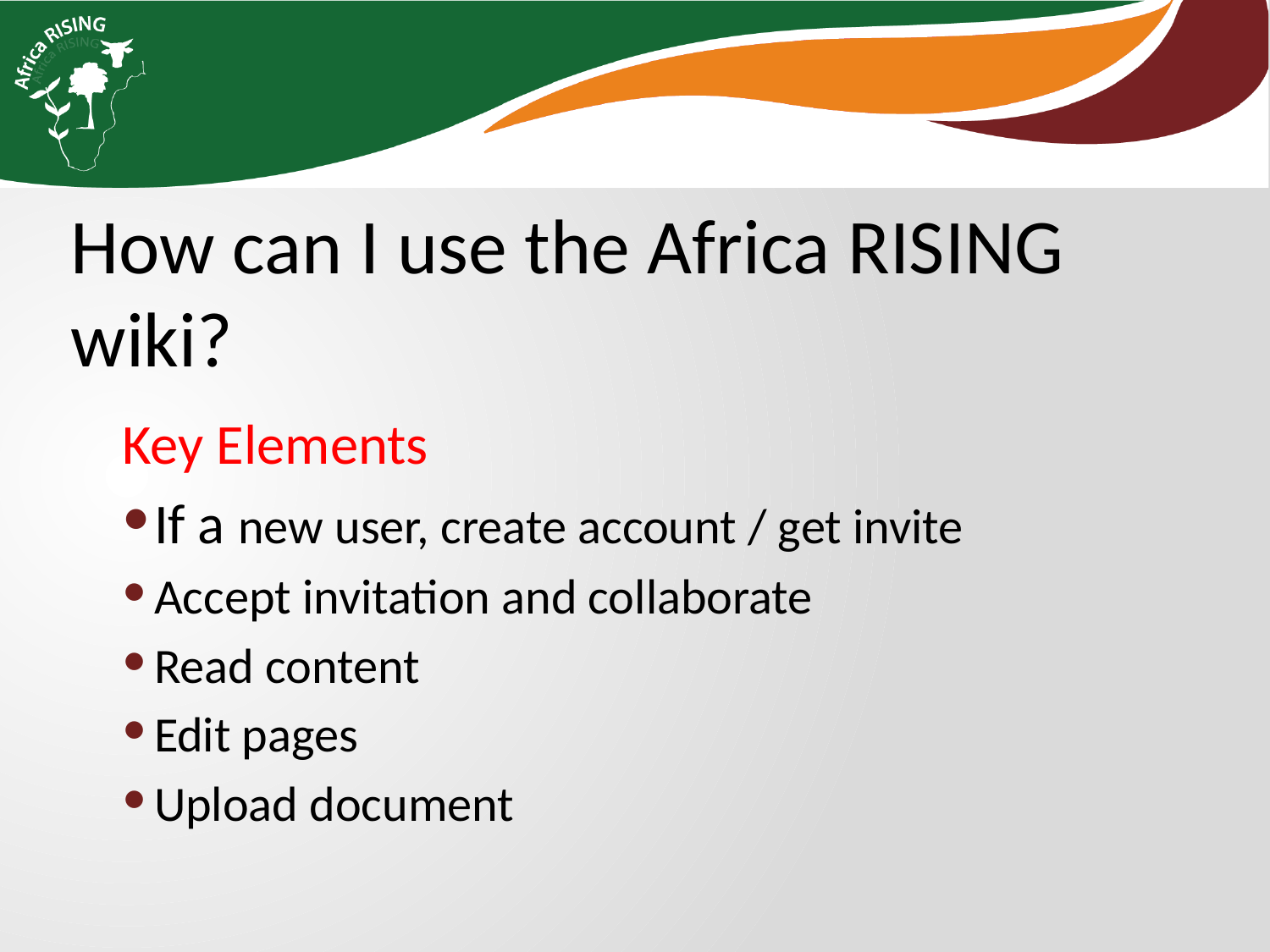

How can I use the Africa RISING wiki?

Key Elements
If a new user, create account / get invite
Accept invitation and collaborate
Read content
Edit pages
Upload document